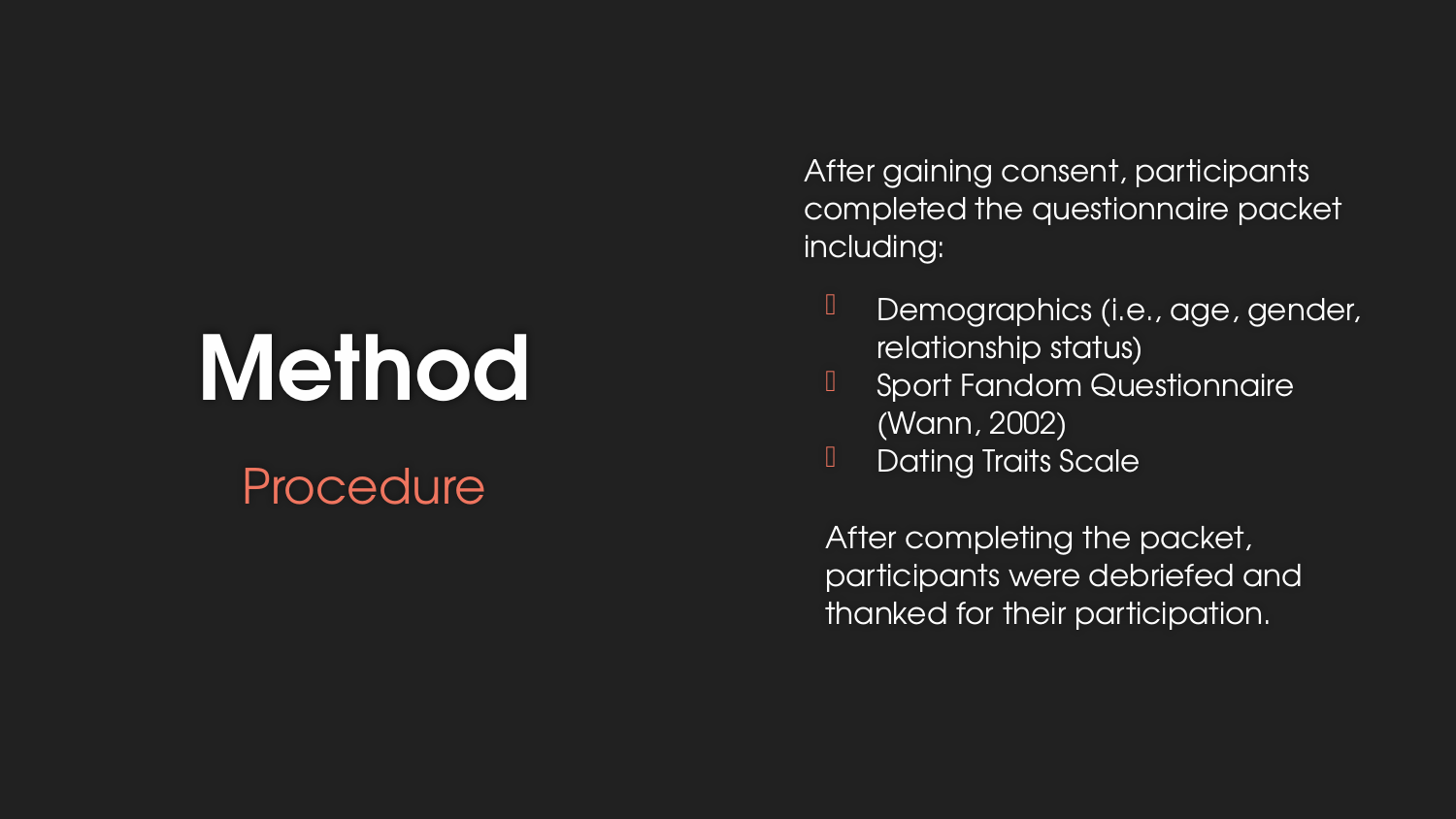

After gaining consent, participants completed the questionnaire packet including:
Demographics (i.e., age, gender, relationship status)
Sport Fandom Questionnaire (Wann, 2002)
Dating Traits Scale

After completing the packet, participants were debriefed and thanked for their participation.

# Method
Procedure